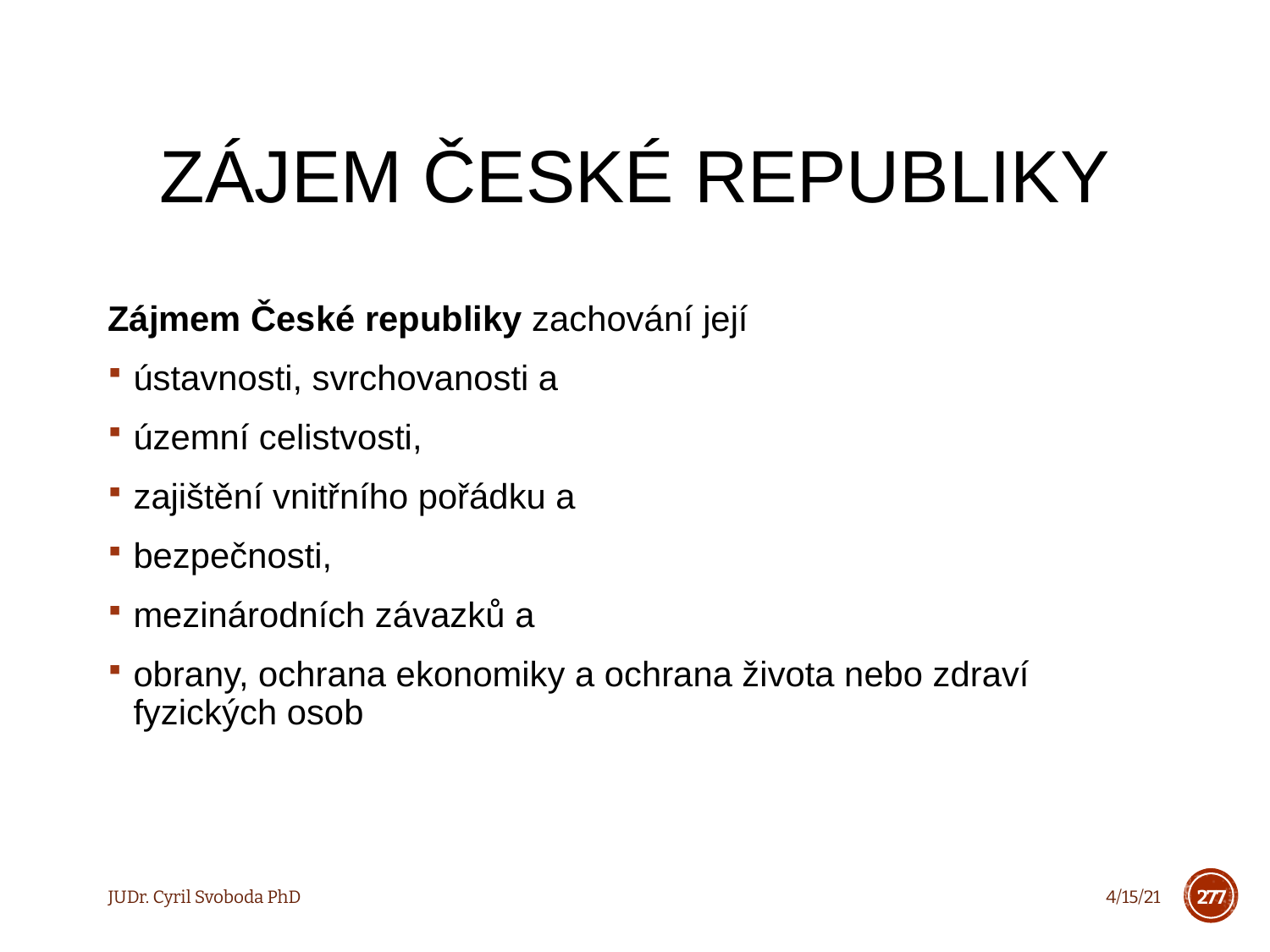

# Zájem české republiky
Zájmem České republiky zachování její
ústavnosti, svrchovanosti a
územní celistvosti,
zajištění vnitřního pořádku a
bezpečnosti,
mezinárodních závazků a
obrany, ochrana ekonomiky a ochrana života nebo zdraví fyzických osob
JUDr. Cyril Svoboda PhD
4/15/21
277